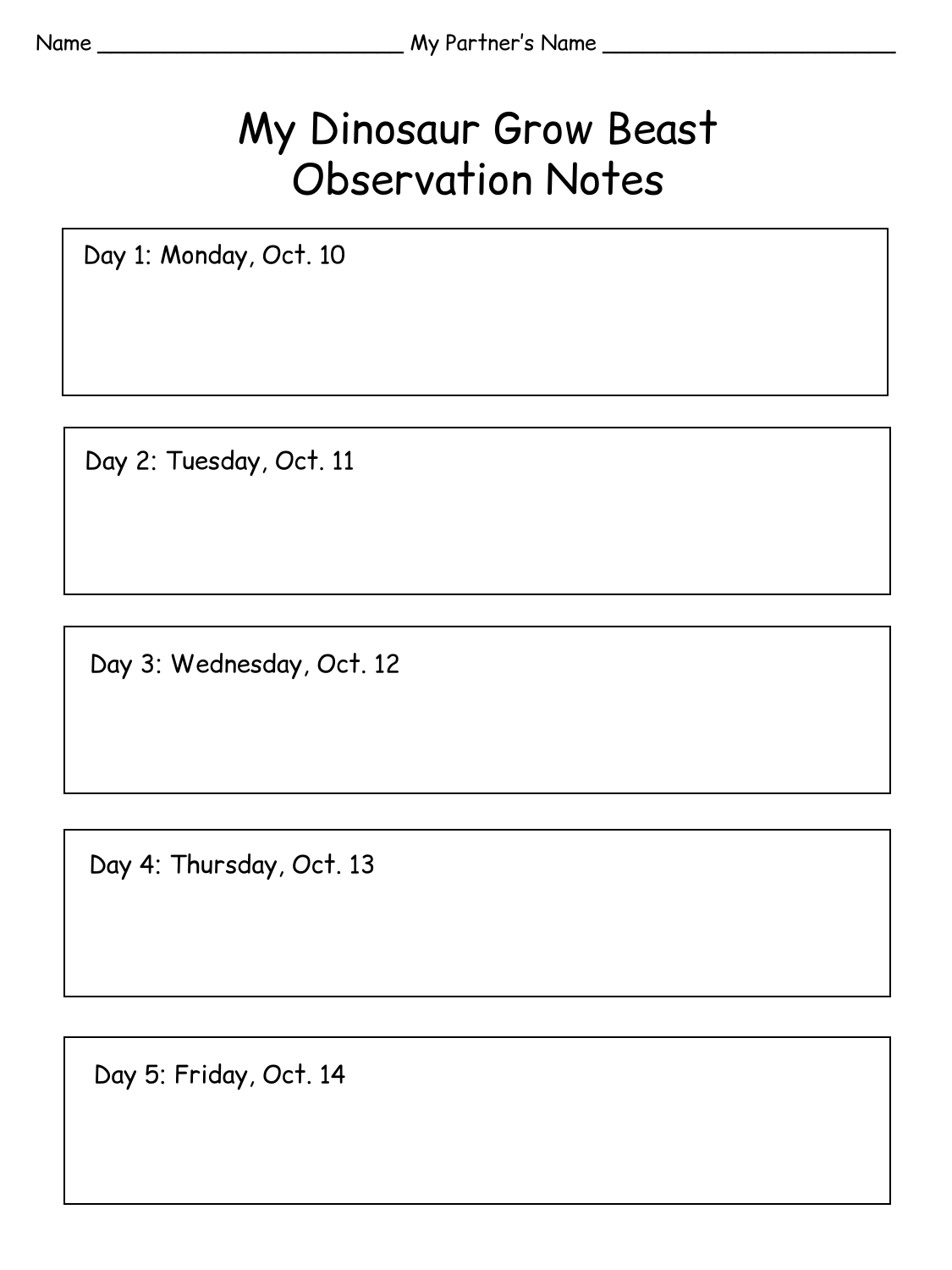

Name _______________________ My Partner’s Name ______________________
My Dinosaur Grow Beast
Observation Notes

Day 1: Monday, Oct. 10

Day 2: Tuesday, Oct. 11

Day 3: Wednesday, Oct. 12

Day 4: Thursday, Oct. 13

Day 5: Friday, Oct. 14